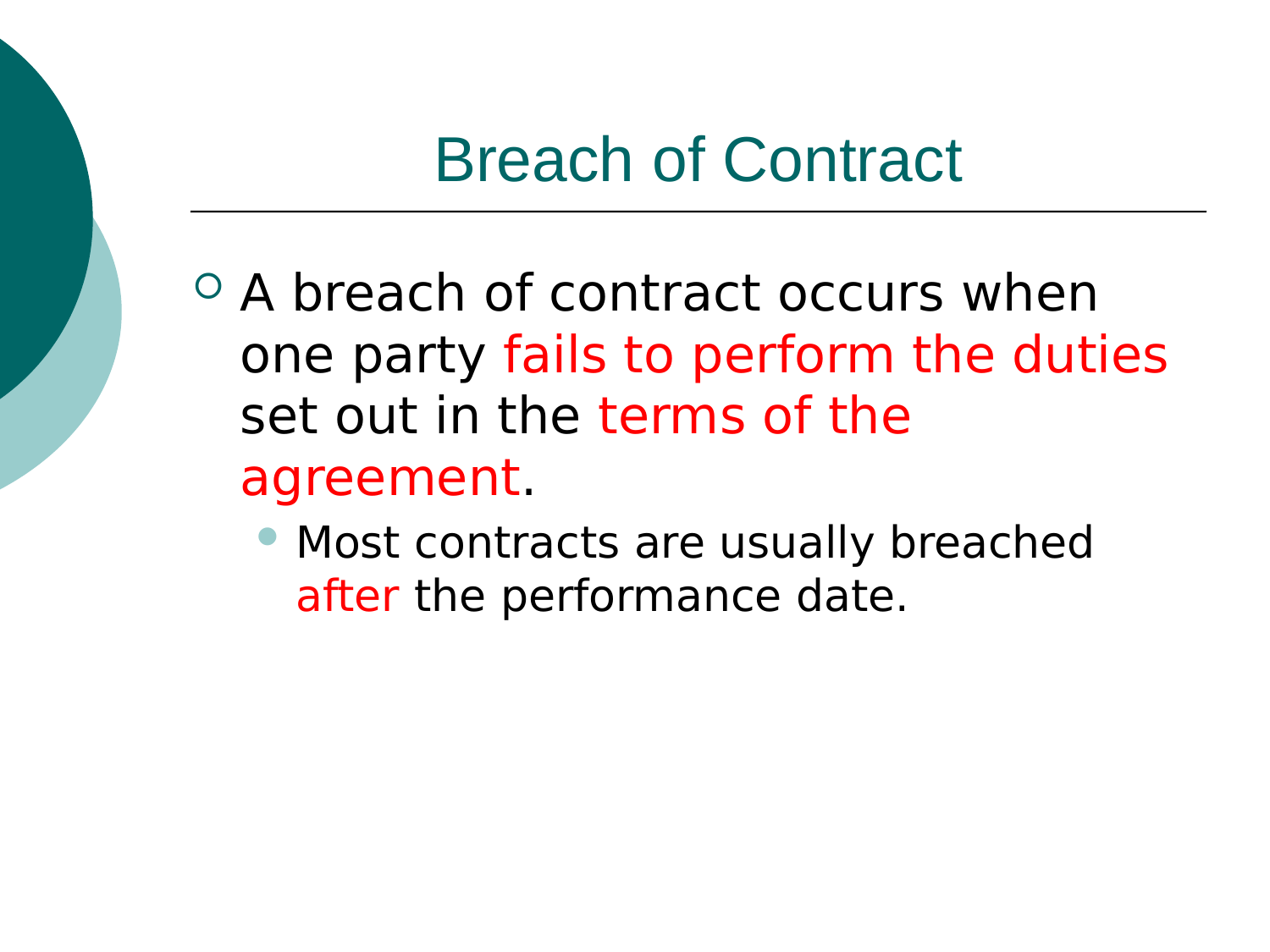

Breach of Contract
A breach of contract occurs when one party fails to perform the duties set out in the terms of the agreement.
Most contracts are usually breached after the performance date.